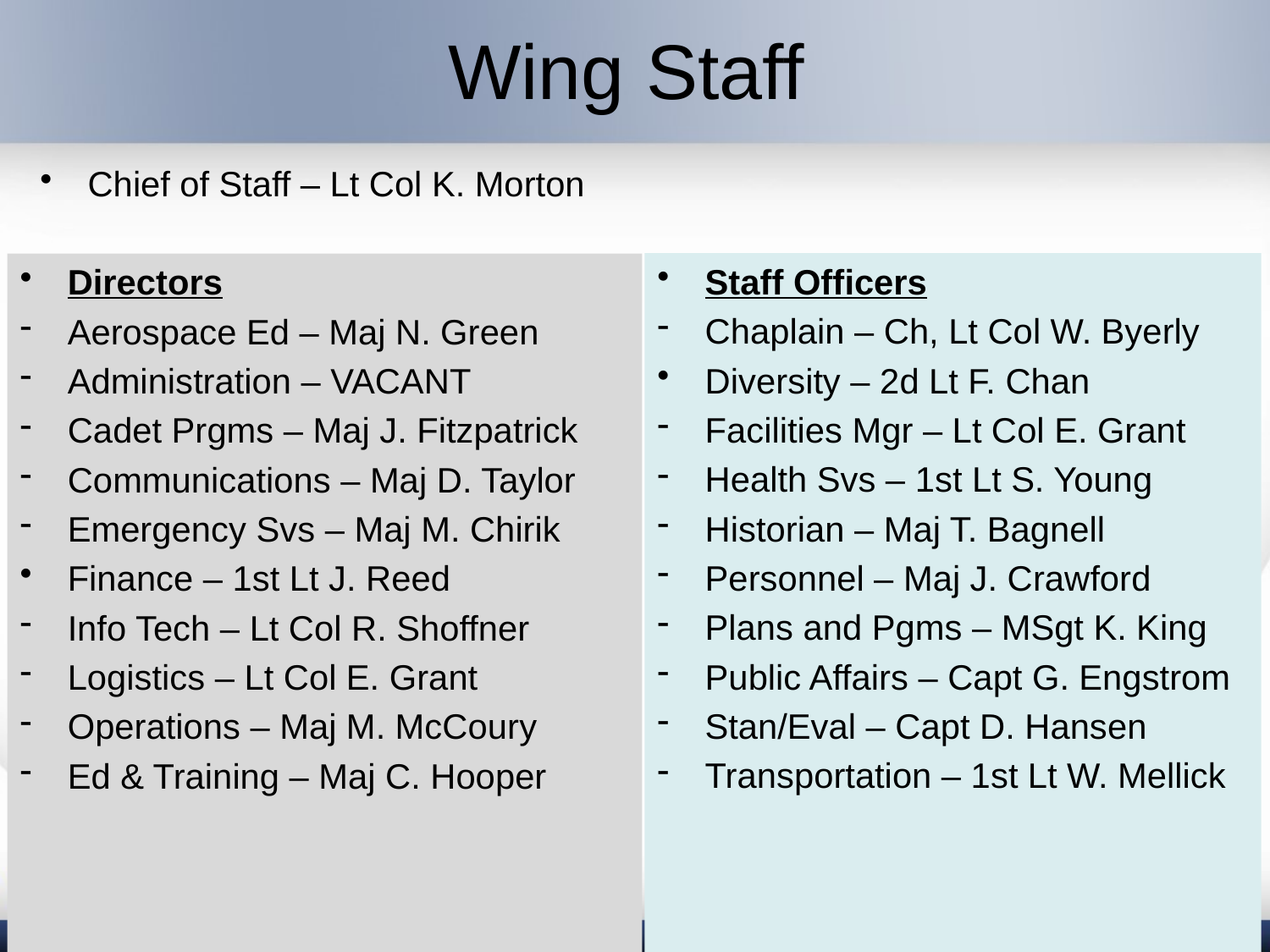

# Wing Staff
Chief of Staff – Lt Col K. Morton
Staff Officers
Chaplain – Ch, Lt Col W. Byerly
Diversity – 2d Lt F. Chan
Facilities Mgr – Lt Col E. Grant
Health Svs – 1st Lt S. Young
Historian – Maj T. Bagnell
Personnel – Maj J. Crawford
Plans and Pgms – MSgt K. King
Public Affairs – Capt G. Engstrom
Stan/Eval – Capt D. Hansen
Transportation – 1st Lt W. Mellick

Directors
Aerospace Ed – Maj N. Green
Administration – VACANT
Cadet Prgms – Maj J. Fitzpatrick
Communications – Maj D. Taylor
Emergency Svs – Maj M. Chirik
Finance – 1st Lt J. Reed
Info Tech – Lt Col R. Shoffner
Logistics – Lt Col E. Grant
Operations – Maj M. McCoury
Ed & Training – Maj C. Hooper